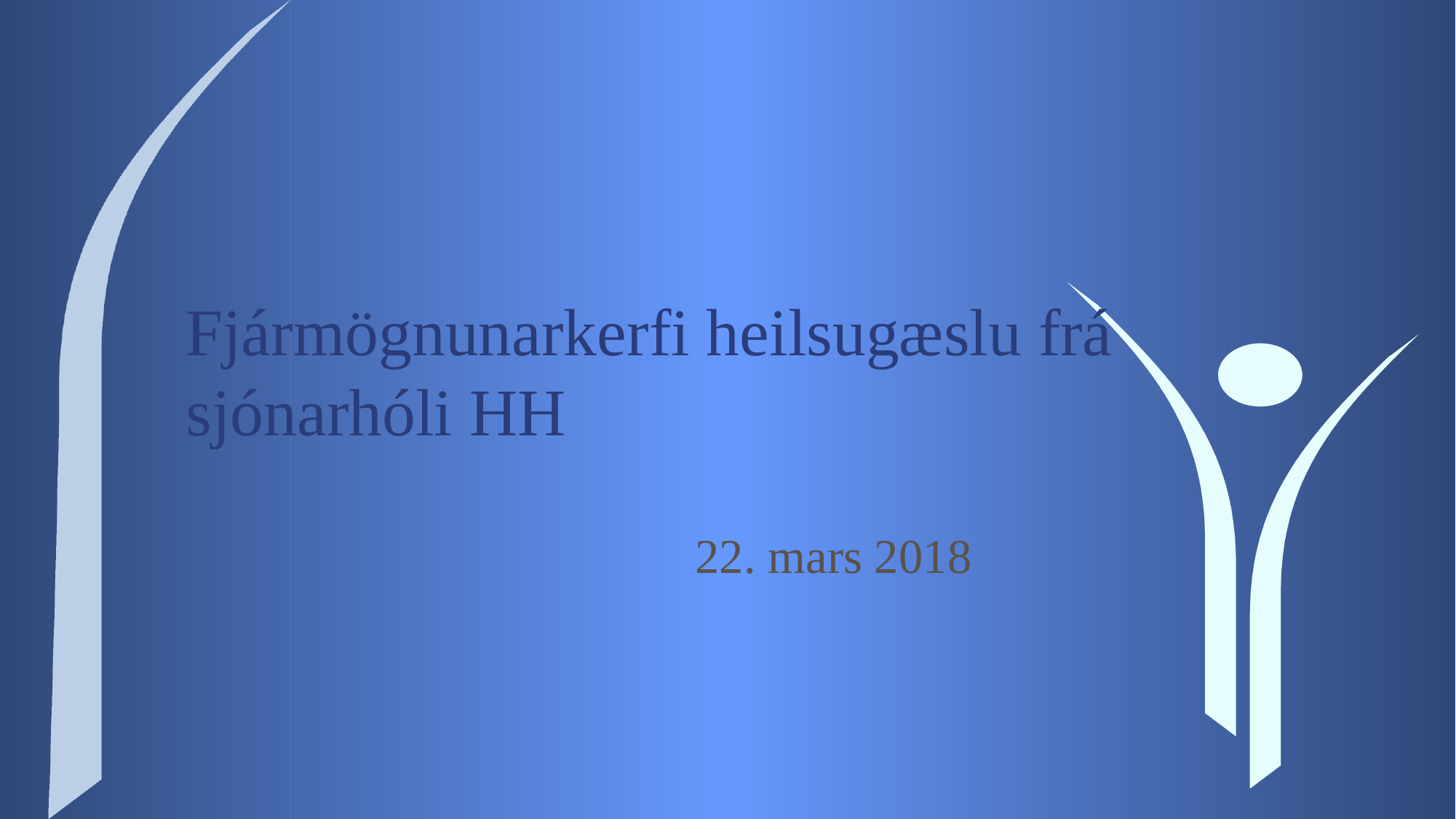

# Fjármögnunarkerfi heilsugæslu frá     sjónarhóli HH
22. mars 2018